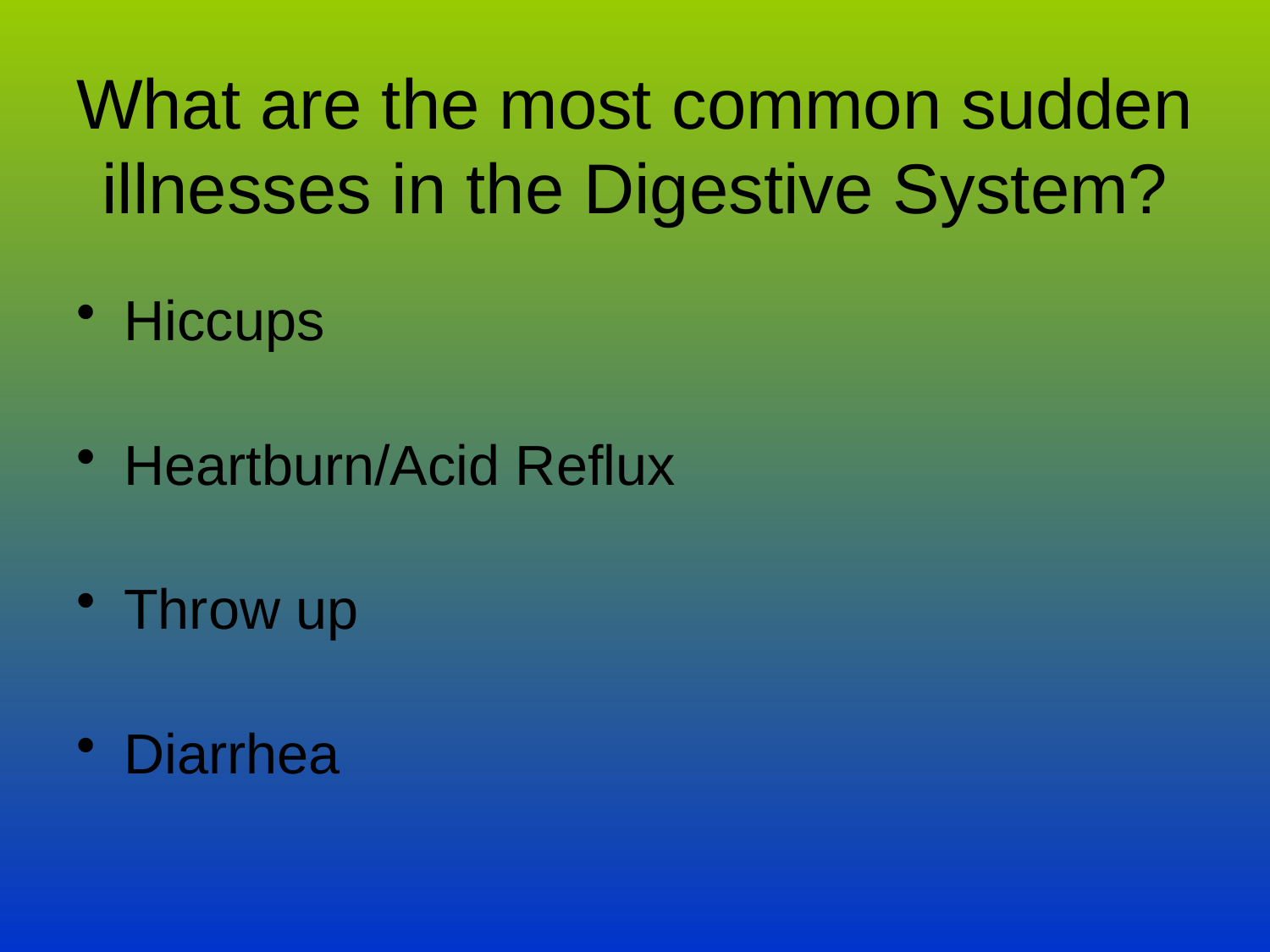

# What are the most common sudden illnesses in the Digestive System?
Hiccups

Heartburn/Acid Reflux

Throw up

Diarrhea